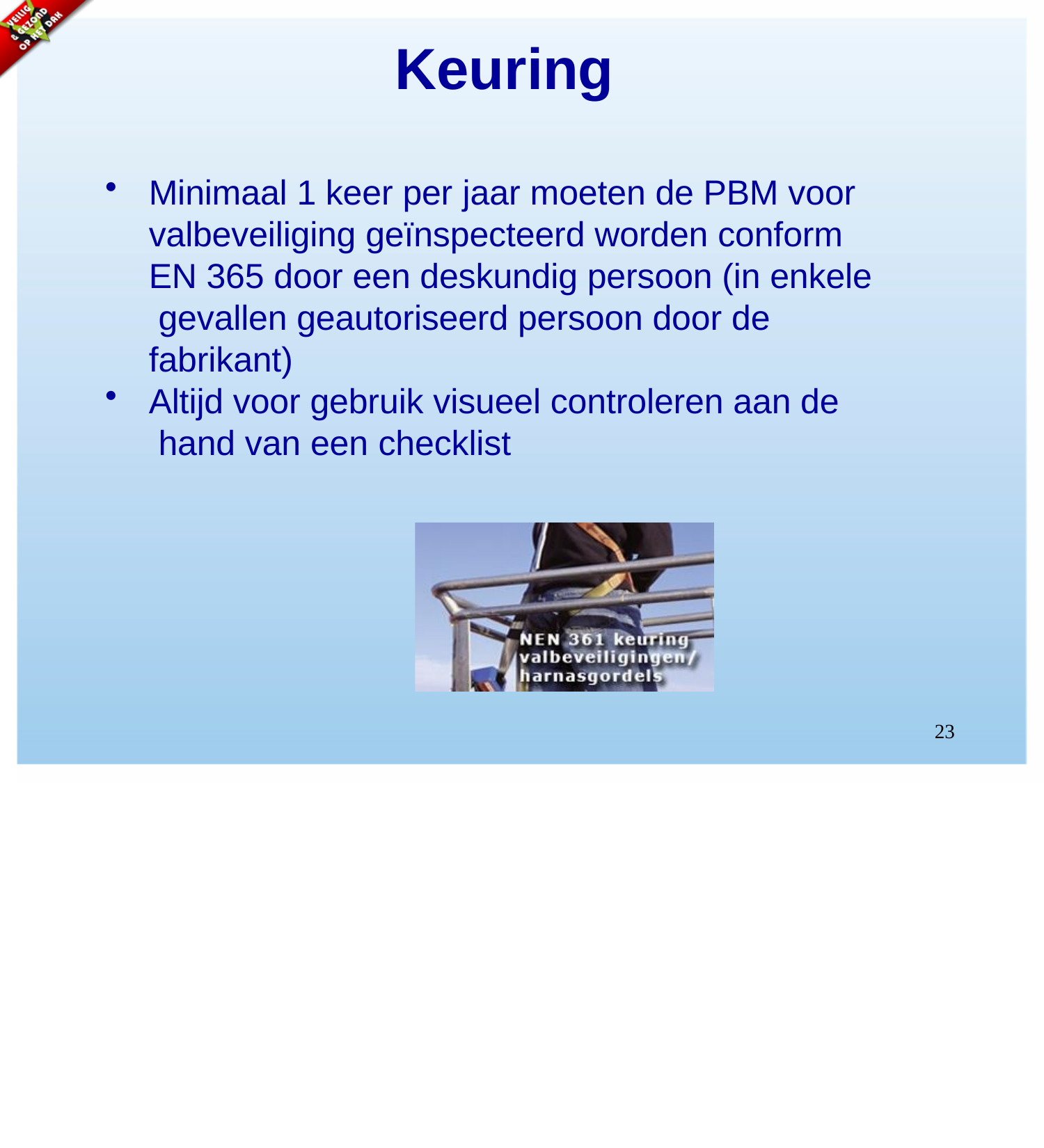

# Keuring
Minimaal 1 keer per jaar moeten de PBM voor  valbeveiliging geïnspecteerd worden conform  EN 365 door een deskundig persoon (in enkele  gevallen geautoriseerd persoon door de  fabrikant)
Altijd voor gebruik visueel controleren aan de  hand van een checklist

23